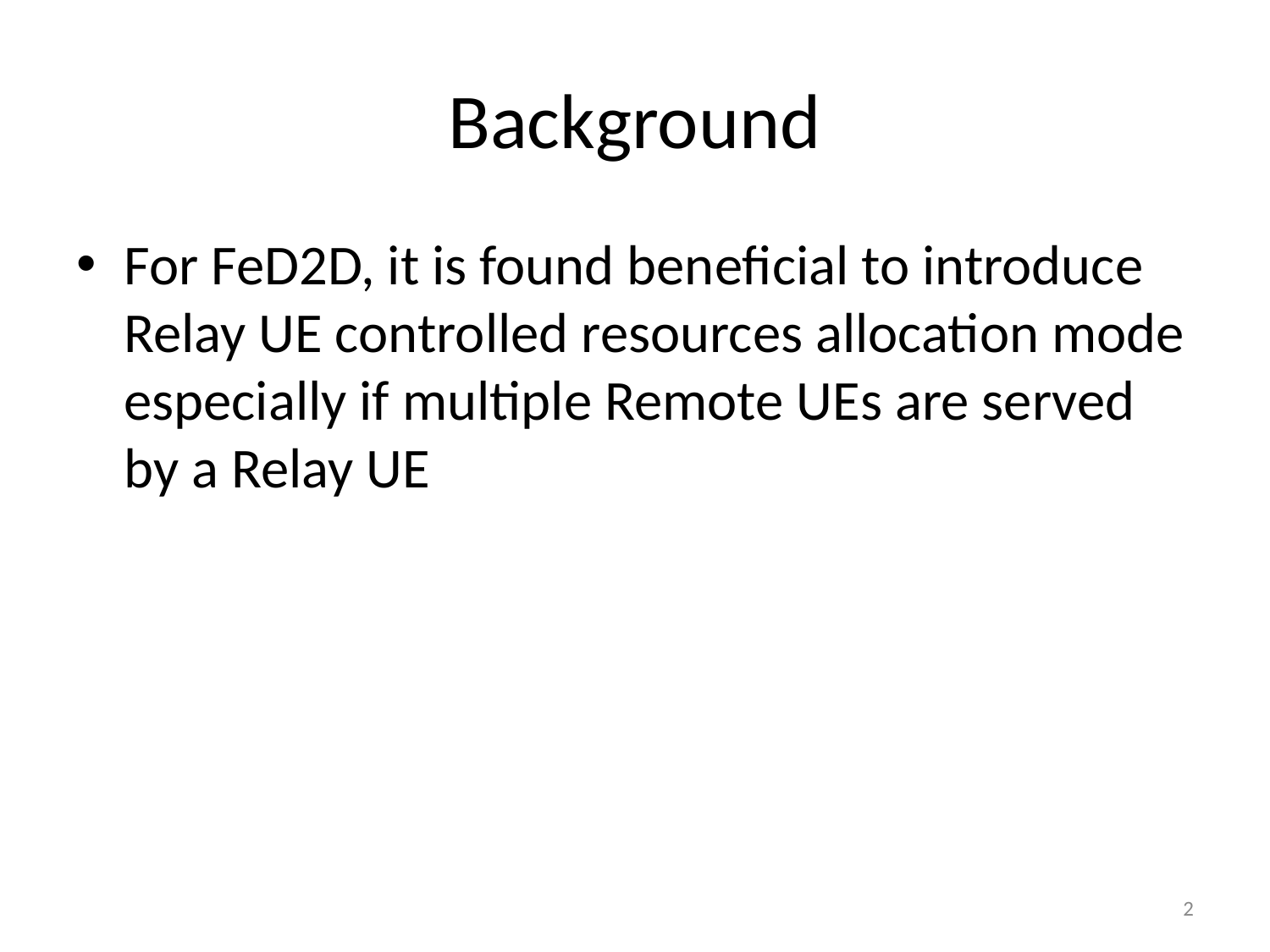

# Background
For FeD2D, it is found beneficial to introduce Relay UE controlled resources allocation mode especially if multiple Remote UEs are served by a Relay UE
2